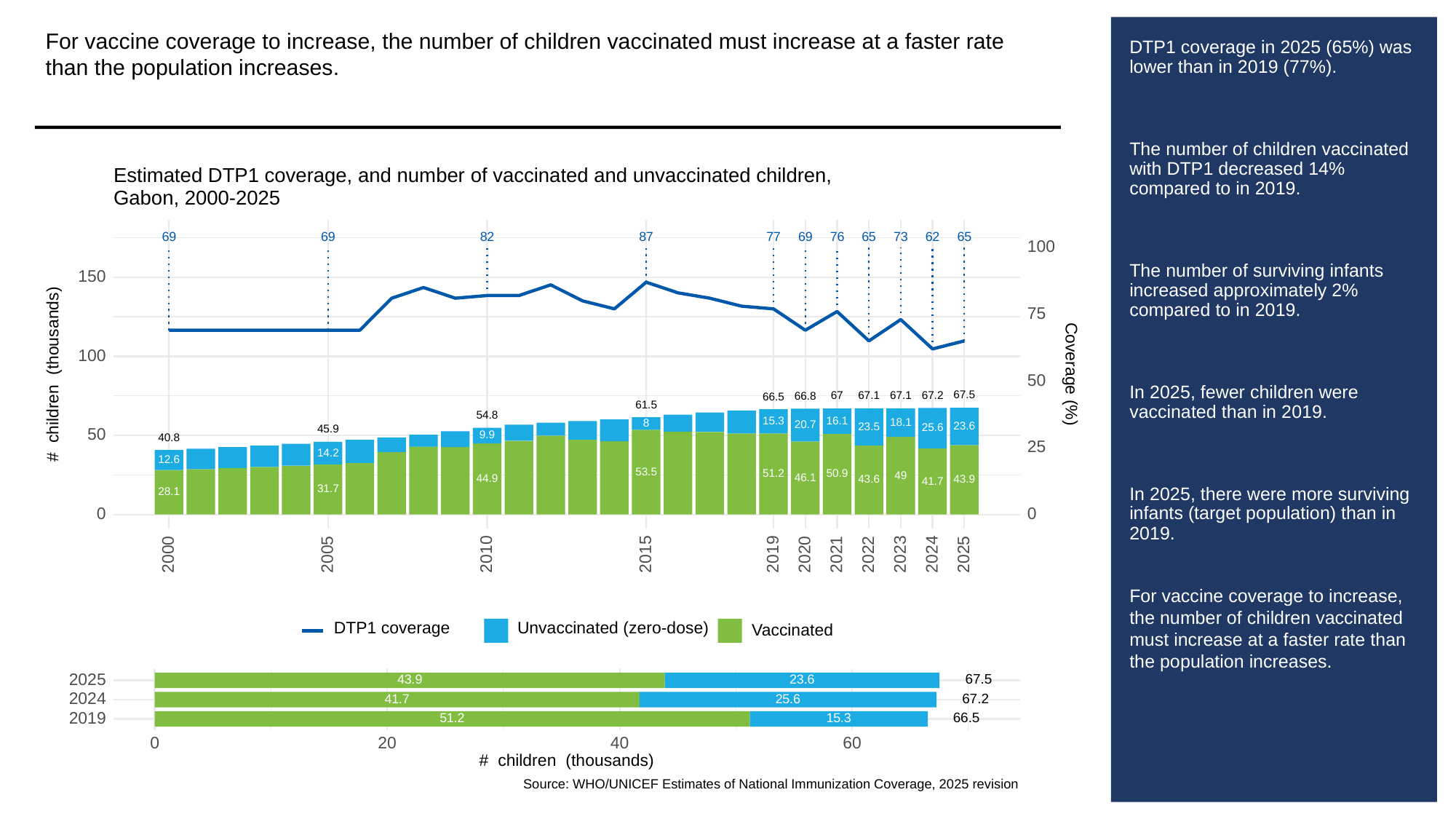

For vaccine coverage to increase, the number of children vaccinated must increase at a faster rate than the population increases.
# DTP1 coverage in 2025 (65%) was lower than in 2019 (77%).

The number of children vaccinated with DTP1 decreased 14% compared to in 2019.

The number of surviving infants increased approximately 2% compared to in 2019.

In 2025, fewer children were vaccinated than in 2019.

In 2025, there were more surviving infants (target population) than in 2019.

For vaccine coverage to increase, the number of children vaccinated must increase at a faster rate than the population increases.

Estimated DTP1 coverage, and number of vaccinated and unvaccinated children,
Gabon, 2000-2025

73
69
69
82
87
69
76
65
62
65
77

100

150

75

100

#  children  (thousands)
Coverage (%)
50
67.5
67.2
67.1
67.1
67
66.8
66.5

61.5

54.8

16.1
15.3

18.1
8

20.7

23.6

23.5
25.6

45.9

50

9.9

40.8

25

14.2

12.6

53.5

51.2

50.9
49
46.1
44.9

43.9
43.6
41.7
31.7
28.1
0
0

2023
2000
2005
2010
2015
2019
2020
2021
2022
2024
2025

Unvaccinated (zero-dose)
DTP1 coverage
Vaccinated

2025
67.5
43.9
23.6

2024
67.2
25.6
41.7

2019
66.5
15.3
51.2

0
20
40
60
#  children  (thousands)
Source: WHO/UNICEF Estimates of National Immunization Coverage, 2025 revision